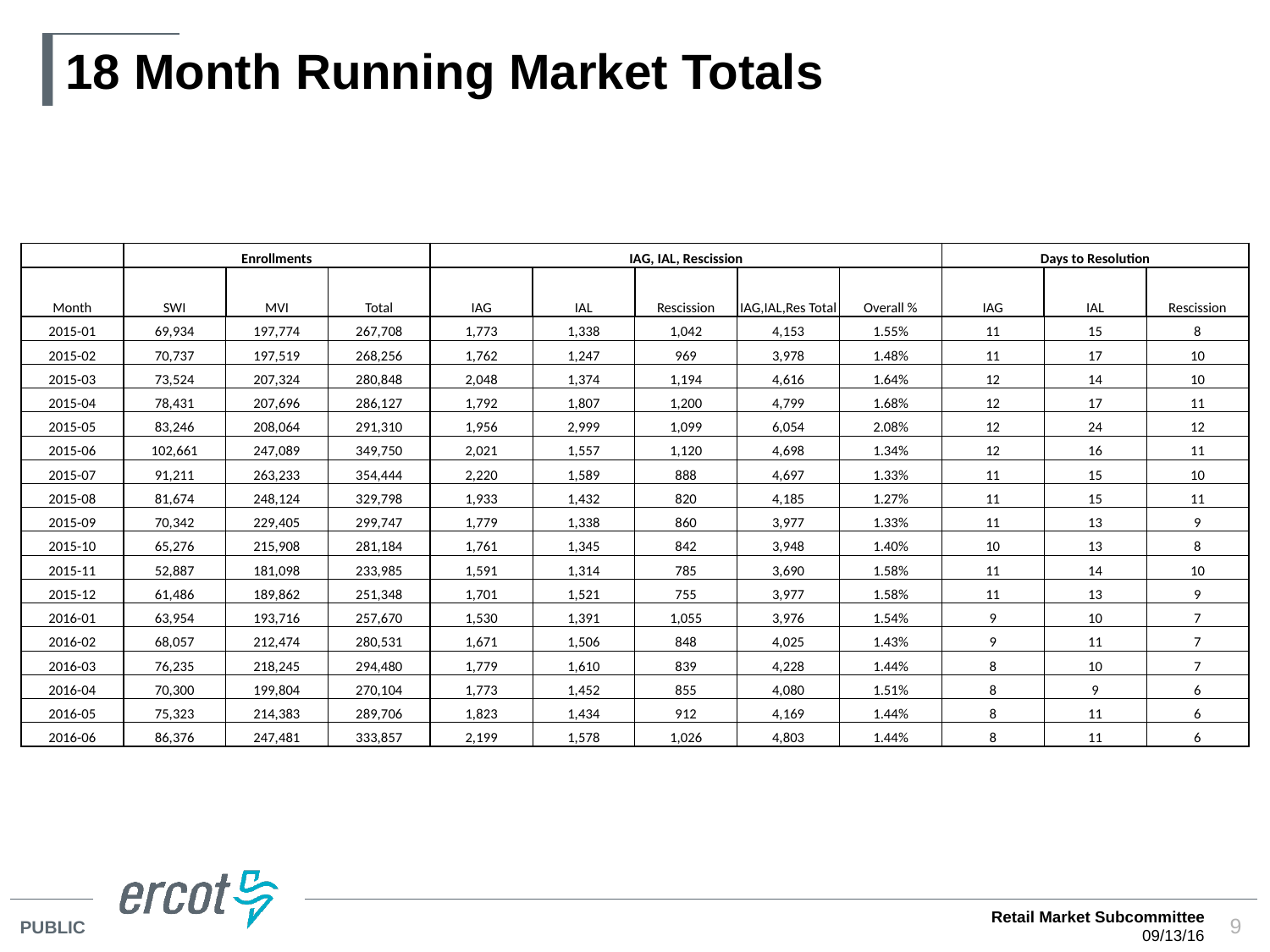

# 18 Month Running Market Totals
|  | Enrollments |  |  | IAG, IAL, Rescission |  |  |  |  | Days to Resolution |  |  |
| --- | --- | --- | --- | --- | --- | --- | --- | --- | --- | --- | --- |
| Month | SWI | MVI | Total | IAG | IAL | Rescission | IAG,IAL,Res Total | Overall % | IAG | IAL | Rescission |
| 2015-01 | 69,934 | 197,774 | 267,708 | 1,773 | 1,338 | 1,042 | 4,153 | 1.55% | 11 | 15 | 8 |
| 2015-02 | 70,737 | 197,519 | 268,256 | 1,762 | 1,247 | 969 | 3,978 | 1.48% | 11 | 17 | 10 |
| 2015-03 | 73,524 | 207,324 | 280,848 | 2,048 | 1,374 | 1,194 | 4,616 | 1.64% | 12 | 14 | 10 |
| 2015-04 | 78,431 | 207,696 | 286,127 | 1,792 | 1,807 | 1,200 | 4,799 | 1.68% | 12 | 17 | 11 |
| 2015-05 | 83,246 | 208,064 | 291,310 | 1,956 | 2,999 | 1,099 | 6,054 | 2.08% | 12 | 24 | 12 |
| 2015-06 | 102,661 | 247,089 | 349,750 | 2,021 | 1,557 | 1,120 | 4,698 | 1.34% | 12 | 16 | 11 |
| 2015-07 | 91,211 | 263,233 | 354,444 | 2,220 | 1,589 | 888 | 4,697 | 1.33% | 11 | 15 | 10 |
| 2015-08 | 81,674 | 248,124 | 329,798 | 1,933 | 1,432 | 820 | 4,185 | 1.27% | 11 | 15 | 11 |
| 2015-09 | 70,342 | 229,405 | 299,747 | 1,779 | 1,338 | 860 | 3,977 | 1.33% | 11 | 13 | 9 |
| 2015-10 | 65,276 | 215,908 | 281,184 | 1,761 | 1,345 | 842 | 3,948 | 1.40% | 10 | 13 | 8 |
| 2015-11 | 52,887 | 181,098 | 233,985 | 1,591 | 1,314 | 785 | 3,690 | 1.58% | 11 | 14 | 10 |
| 2015-12 | 61,486 | 189,862 | 251,348 | 1,701 | 1,521 | 755 | 3,977 | 1.58% | 11 | 13 | 9 |
| 2016-01 | 63,954 | 193,716 | 257,670 | 1,530 | 1,391 | 1,055 | 3,976 | 1.54% | 9 | 10 | 7 |
| 2016-02 | 68,057 | 212,474 | 280,531 | 1,671 | 1,506 | 848 | 4,025 | 1.43% | 9 | 11 | 7 |
| 2016-03 | 76,235 | 218,245 | 294,480 | 1,779 | 1,610 | 839 | 4,228 | 1.44% | 8 | 10 | 7 |
| 2016-04 | 70,300 | 199,804 | 270,104 | 1,773 | 1,452 | 855 | 4,080 | 1.51% | 8 | 9 | 6 |
| 2016-05 | 75,323 | 214,383 | 289,706 | 1,823 | 1,434 | 912 | 4,169 | 1.44% | 8 | 11 | 6 |
| 2016-06 | 86,376 | 247,481 | 333,857 | 2,199 | 1,578 | 1,026 | 4,803 | 1.44% | 8 | 11 | 6 |
Retail Market Subcommittee
09/13/16
9